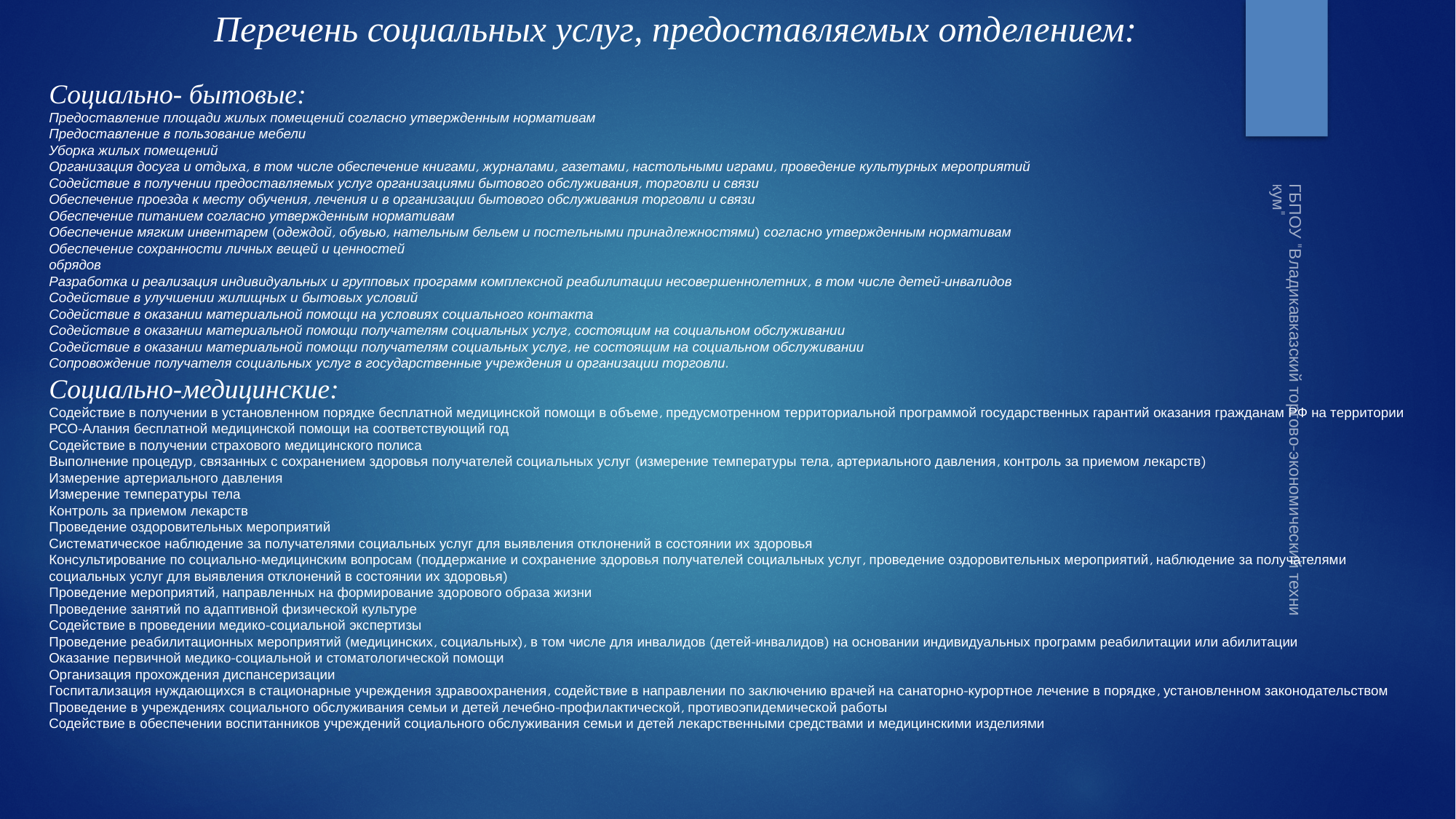

Перечень социальных услуг, предоставляемых отделением:

Социально- бытовые:
Предоставление площади жилых помещений согласно утвержденным нормативам
Предоставление в пользование мебели
Уборка жилых помещений
Организация досуга и отдыха, в том числе обеспечение книгами, журналами, газетами, настольными играми, проведение культурных мероприятий
Содействие в получении предоставляемых услуг организациями бытового обслуживания, торговли и связи
Обеспечение проезда к месту обучения, лечения и в организации бытового обслуживания торговли и связи
Обеспечение питанием согласно утвержденным нормативам
Обеспечение мягким инвентарем (одеждой, обувью, нательным бельем и постельными принадлежностями) согласно утвержденным нормативам
Обеспечение сохранности личных вещей и ценностей
обрядов
Разработка и реализация индивидуальных и групповых программ комплексной реабилитации несовершеннолетних, в том числе детей-инвалидов
Содействие в улучшении жилищных и бытовых условий
Содействие в оказании материальной помощи на условиях социального контакта
Содействие в оказании материальной помощи получателям социальных услуг, состоящим на социальном обслуживании
Содействие в оказании материальной помощи получателям социальных услуг, не состоящим на социальном обслуживании
Сопровождение получателя социальных услуг в государственные учреждения и организации торговли.
Социально-медицинские:
Содействие в получении в установленном порядке бесплатной медицинской помощи в объеме, предусмотренном территориальной программой государственных гарантий оказания гражданам РФ на территории РСО-Алания бесплатной медицинской помощи на соответствующий год
Содействие в получении страхового медицинского полиса
Выполнение процедур, связанных с сохранением здоровья получателей социальных услуг (измерение температуры тела, артериального давления, контроль за приемом лекарств)
Измерение артериального давления
Измерение температуры тела
Контроль за приемом лекарств
Проведение оздоровительных мероприятий
Систематическое наблюдение за получателями социальных услуг для выявления отклонений в состоянии их здоровья
Консультирование по социально-медицинским вопросам (поддержание и сохранение здоровья получателей социальных услуг, проведение оздоровительных мероприятий, наблюдение за получателями социальных услуг для выявления отклонений в состоянии их здоровья)
Проведение мероприятий, направленных на формирование здорового образа жизни
Проведение занятий по адаптивной физической культуре
Содействие в проведении медико-социальной экспертизы
Проведение реабилитационных мероприятий (медицинских, социальных), в том числе для инвалидов (детей-инвалидов) на основании индивидуальных программ реабилитации или абилитации
Оказание первичной медико-социальной и стоматологической помощи
Организация прохождения диспансеризации
Госпитализация нуждающихся в стационарные учреждения здравоохранения, содействие в направлении по заключению врачей на санаторно-курортное лечение в порядке, установленном законодательством
Проведение в учреждениях социального обслуживания семьи и детей лечебно-профилактической, противоэпидемической работы
Содействие в обеспечении воспитанников учреждений социального обслуживания семьи и детей лекарственными средствами и медицинскими изделиями

ГБПОУ "Владикавказский торгово-экономический техникум"